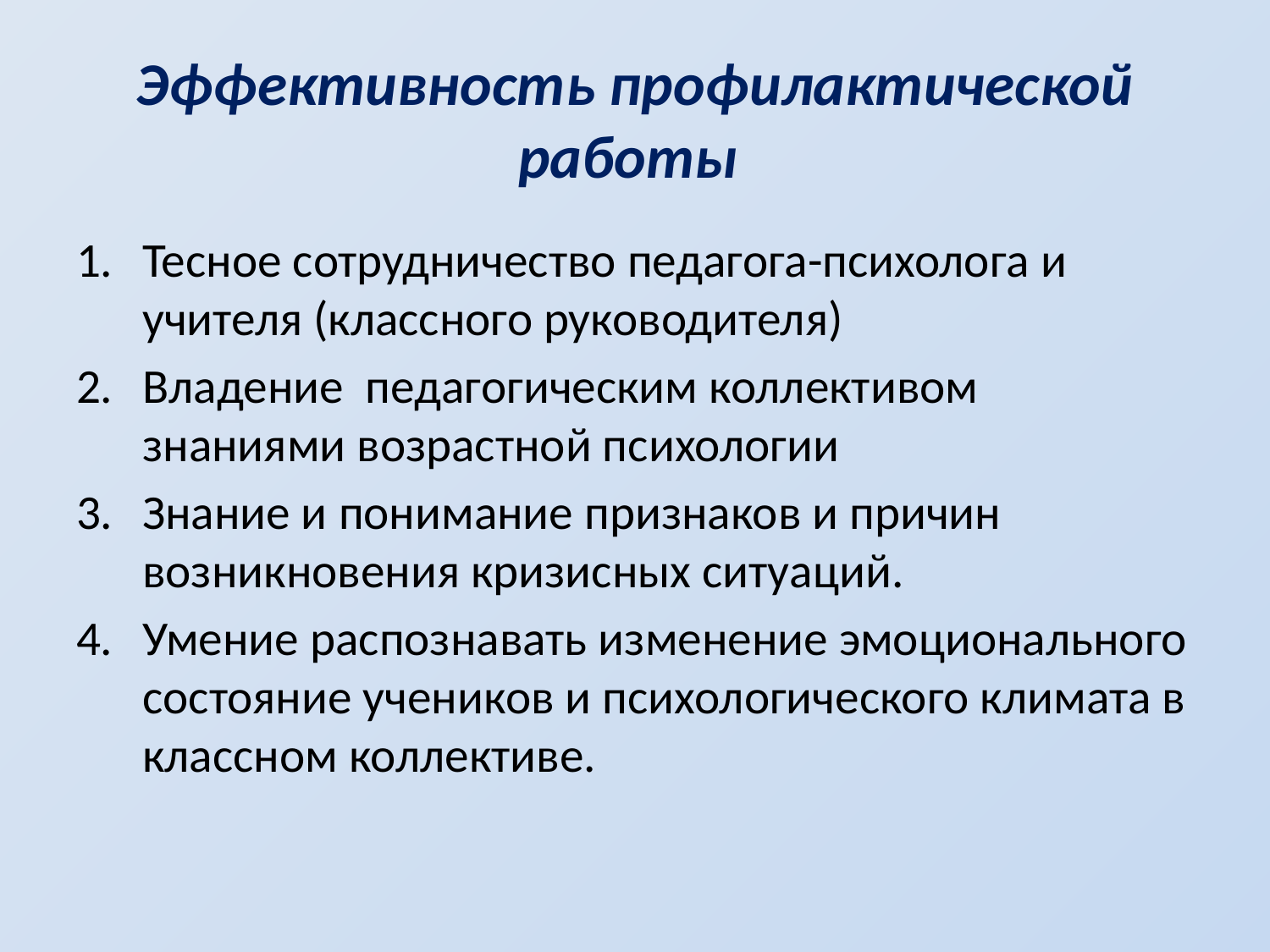

# Эффективность профилактической работы
Тесное сотрудничество педагога-психолога и учителя (классного руководителя)
Владение  педагогическим коллективом знаниями возрастной психологии
Знание и понимание признаков и причин возникновения кризисных ситуаций.
Умение распознавать изменение эмоционального состояние учеников и психологического климата в классном коллективе.